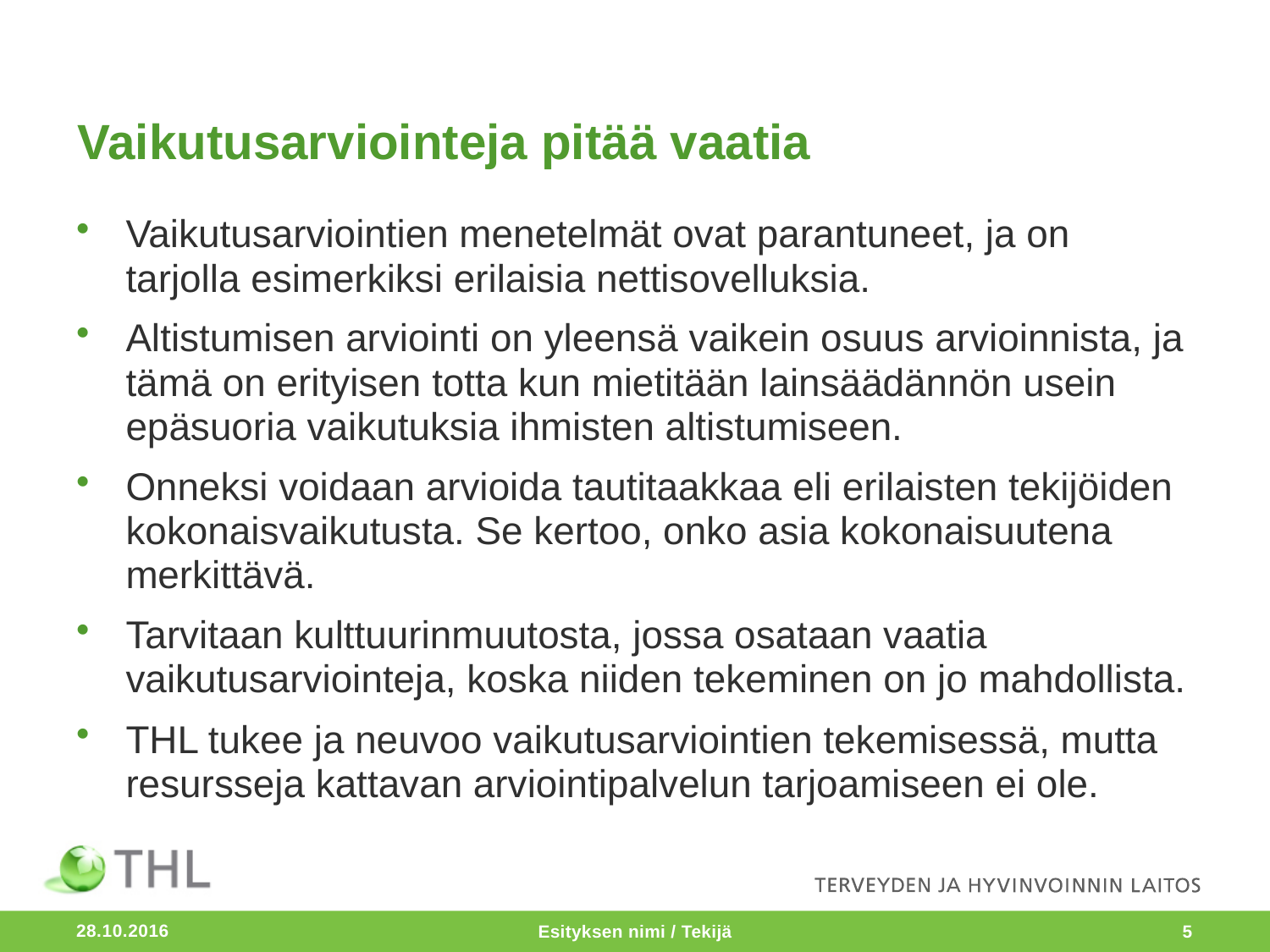

# Vaikutusarviointeja pitää vaatia
Vaikutusarviointien menetelmät ovat parantuneet, ja on tarjolla esimerkiksi erilaisia nettisovelluksia.
Altistumisen arviointi on yleensä vaikein osuus arvioinnista, ja tämä on erityisen totta kun mietitään lainsäädännön usein epäsuoria vaikutuksia ihmisten altistumiseen.
Onneksi voidaan arvioida tautitaakkaa eli erilaisten tekijöiden kokonaisvaikutusta. Se kertoo, onko asia kokonaisuutena merkittävä.
Tarvitaan kulttuurinmuutosta, jossa osataan vaatia vaikutusarviointeja, koska niiden tekeminen on jo mahdollista.
THL tukee ja neuvoo vaikutusarviointien tekemisessä, mutta resursseja kattavan arviointipalvelun tarjoamiseen ei ole.
28.10.2016
Esityksen nimi / Tekijä
5